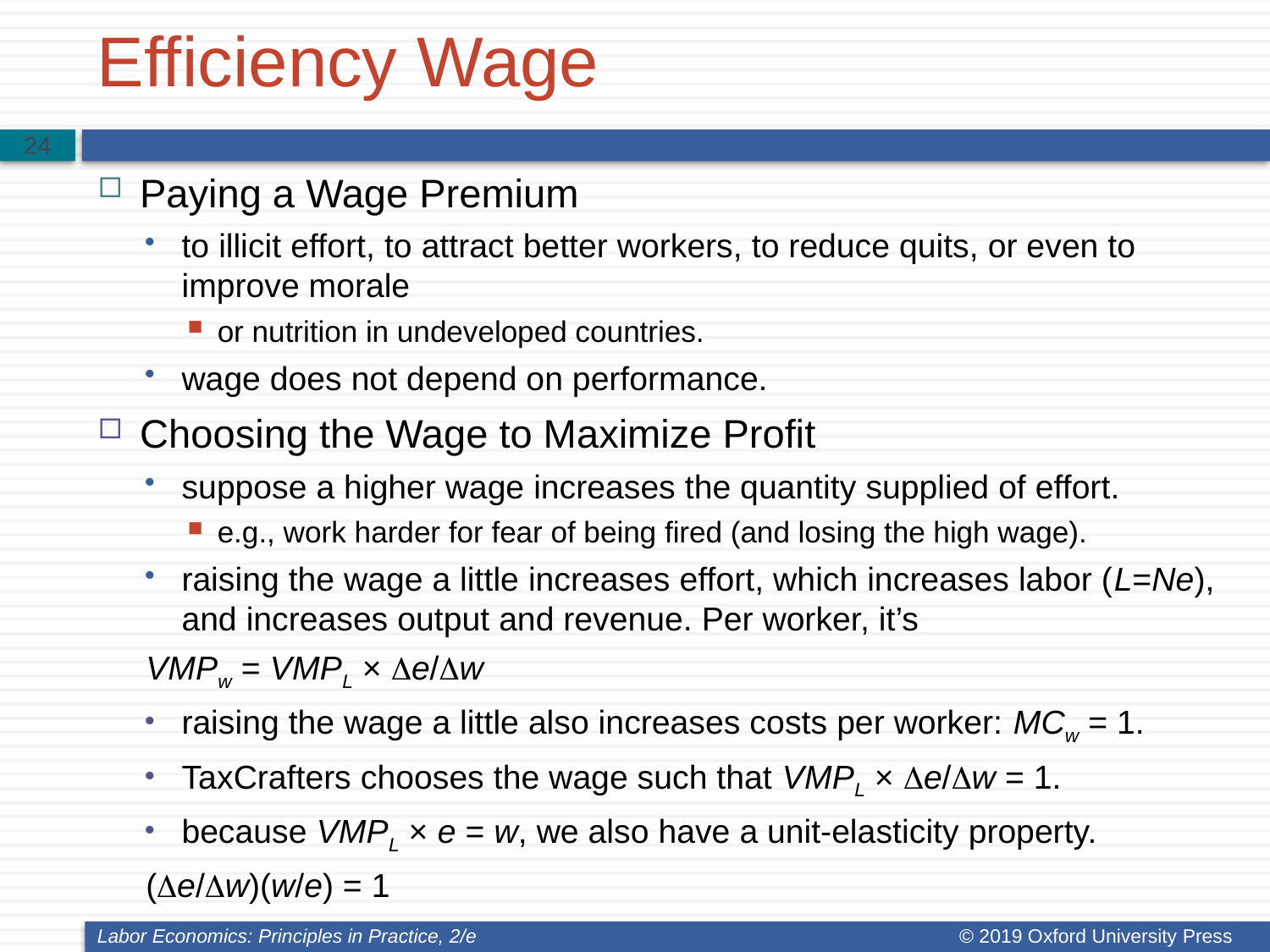

# Efficiency Wage
24
Paying a Wage Premium
to illicit effort, to attract better workers, to reduce quits, or even to improve morale
or nutrition in undeveloped countries.
wage does not depend on performance.
Choosing the Wage to Maximize Profit
suppose a higher wage increases the quantity supplied of effort.
e.g., work harder for fear of being fired (and losing the high wage).
raising the wage a little increases effort, which increases labor (L=Ne), and increases output and revenue. Per worker, it’s
			VMPw = VMPL × Δe/Δw
raising the wage a little also increases costs per worker: MCw = 1.
TaxCrafters chooses the wage such that VMPL × Δe/Δw = 1.
because VMPL × e = w, we also have a unit-elasticity property.
			(Δe/Δw)(w/e) = 1
Labor Economics: Principles in Practice, 2/e
© 2019 Oxford University Press